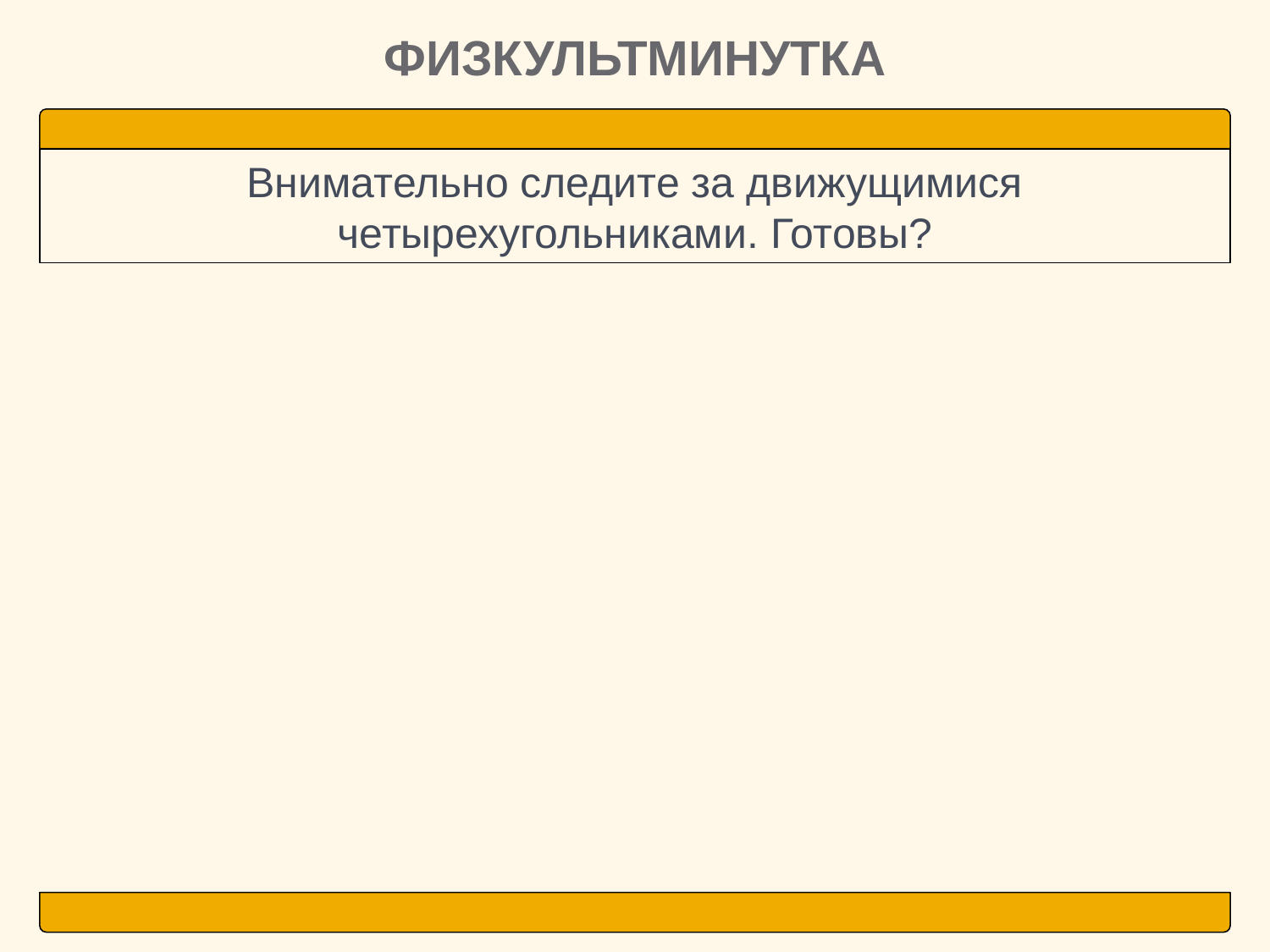

физкультминутка

Внимательно следите за движущимися четырехугольниками. Готовы?